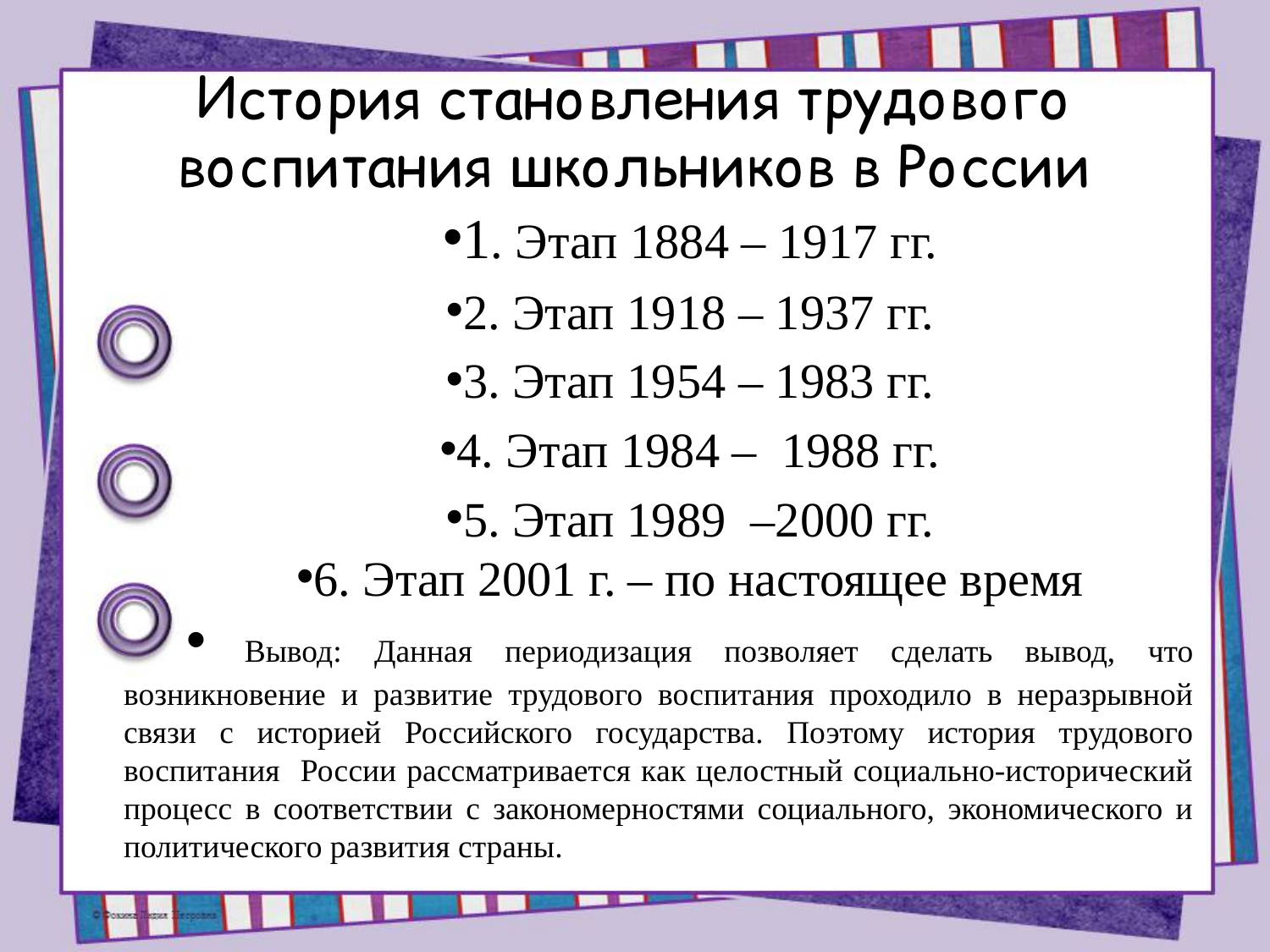

# История становления трудового воспитания школьников в России
1. Этап 1884 – 1917 гг.
2. Этап 1918 – 1937 гг.
3. Этап 1954 – 1983 гг.
4. Этап 1984 –  1988 гг.
5. Этап 1989  –2000 гг.
6. Этап 2001 г. – по настоящее время
 Вывод: Данная периодизация позволяет сделать вывод, что возникновение и развитие трудового воспитания проходило в неразрывной связи с историей Российского государства. Поэтому история трудового воспитания  России рассматривается как целостный социально-исторический процесс в соответствии с закономерностями социального, экономического и политического развития страны.